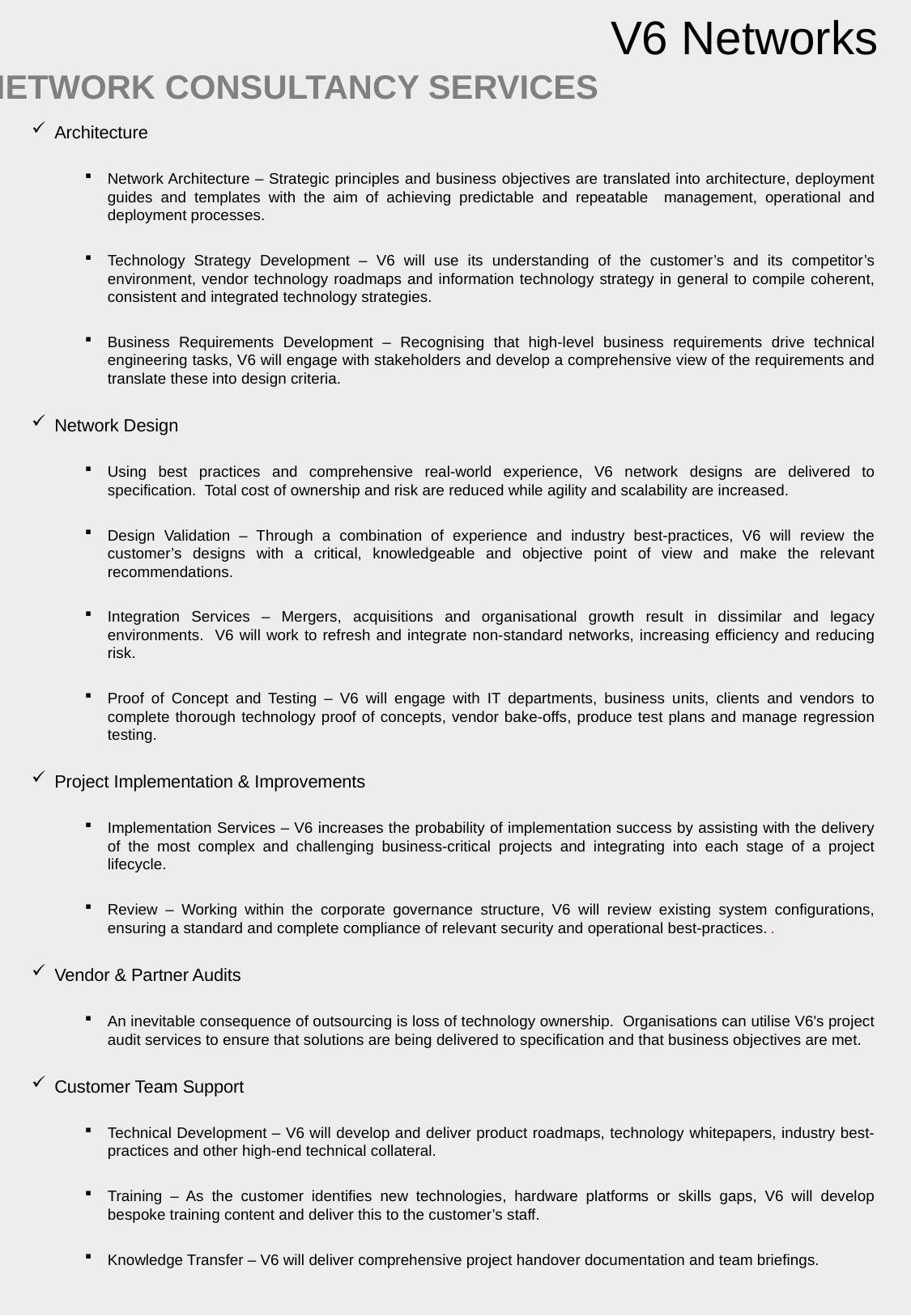

Network Consultancy services
Architecture
Network Architecture – Strategic principles and business objectives are translated into architecture, deployment guides and templates with the aim of achieving predictable and repeatable  management, operational and deployment processes.
Technology Strategy Development – V6 will use its understanding of the customer’s and its competitor’s environment, vendor technology roadmaps and information technology strategy in general to compile coherent, consistent and integrated technology strategies.
Business Requirements Development – Recognising that high-level business requirements drive technical engineering tasks, V6 will engage with stakeholders and develop a comprehensive view of the requirements and translate these into design criteria.
Network Design
Using best practices and comprehensive real-world experience, V6 network designs are delivered to specification.  Total cost of ownership and risk are reduced while agility and scalability are increased.
Design Validation – Through a combination of experience and industry best-practices, V6 will review the customer’s designs with a critical, knowledgeable and objective point of view and make the relevant recommendations.
Integration Services – Mergers, acquisitions and organisational growth result in dissimilar and legacy environments.  V6 will work to refresh and integrate non-standard networks, increasing efficiency and reducing risk.
Proof of Concept and Testing – V6 will engage with IT departments, business units, clients and vendors to complete thorough technology proof of concepts, vendor bake-offs, produce test plans and manage regression testing.
Project Implementation & Improvements
Implementation Services – V6 increases the probability of implementation success by assisting with the delivery of the most complex and challenging business-critical projects and integrating into each stage of a project lifecycle.
Review – Working within the corporate governance structure, V6 will review existing system configurations, ensuring a standard and complete compliance of relevant security and operational best-practices. .
Vendor & Partner Audits
An inevitable consequence of outsourcing is loss of technology ownership.  Organisations can utilise V6's project audit services to ensure that solutions are being delivered to specification and that business objectives are met.
Customer Team Support
Technical Development – V6 will develop and deliver product roadmaps, technology whitepapers, industry best-practices and other high-end technical collateral.
Training – As the customer identifies new technologies, hardware platforms or skills gaps, V6 will develop bespoke training content and deliver this to the customer’s staff.
Knowledge Transfer – V6 will deliver comprehensive project handover documentation and team briefings.